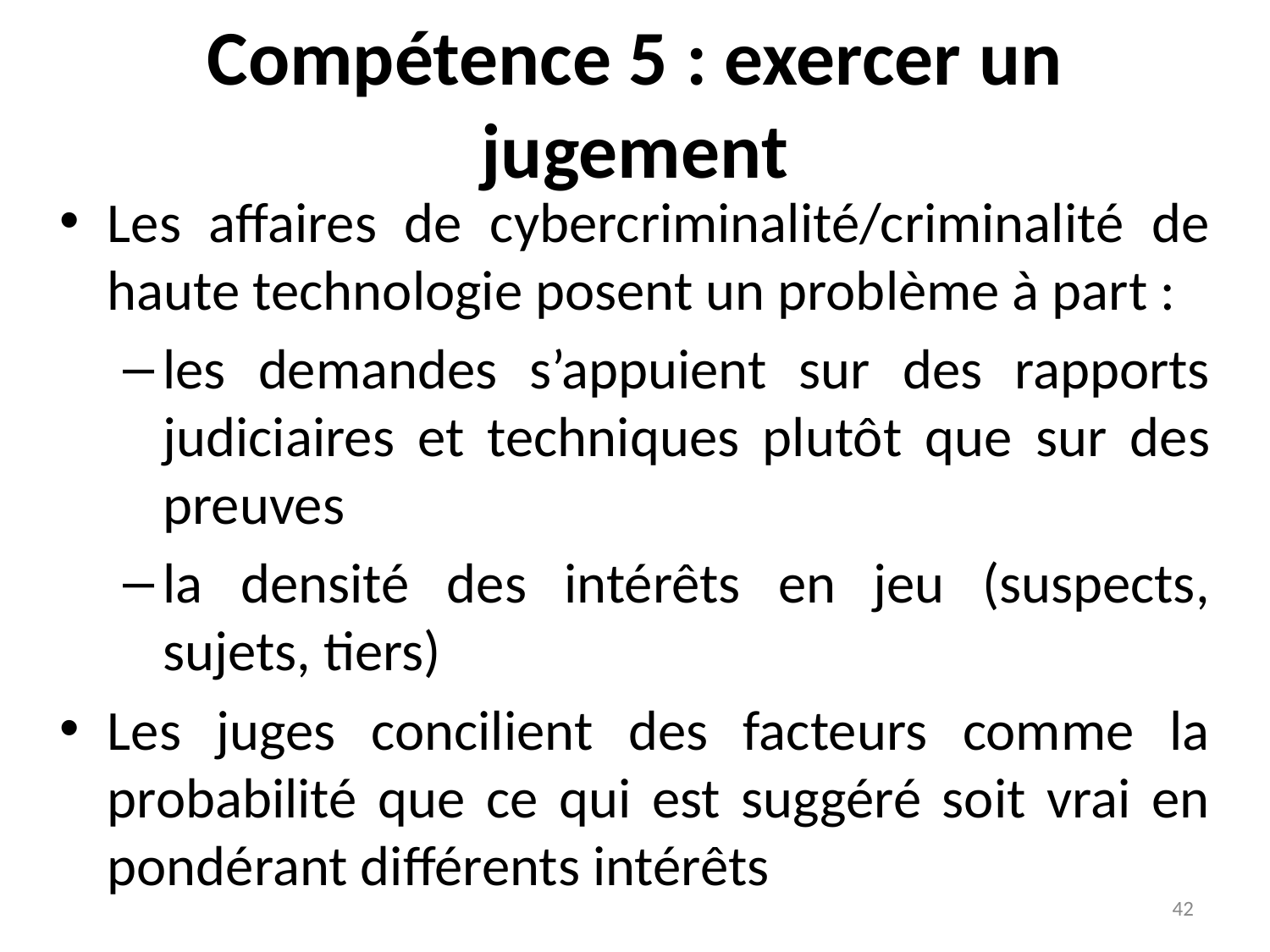

# Compétence 5 : exercer un jugement
Les affaires de cybercriminalité/criminalité de haute technologie posent un problème à part :
les demandes s’appuient sur des rapports judiciaires et techniques plutôt que sur des preuves
la densité des intérêts en jeu (suspects, sujets, tiers)
Les juges concilient des facteurs comme la probabilité que ce qui est suggéré soit vrai en pondérant différents intérêts
42